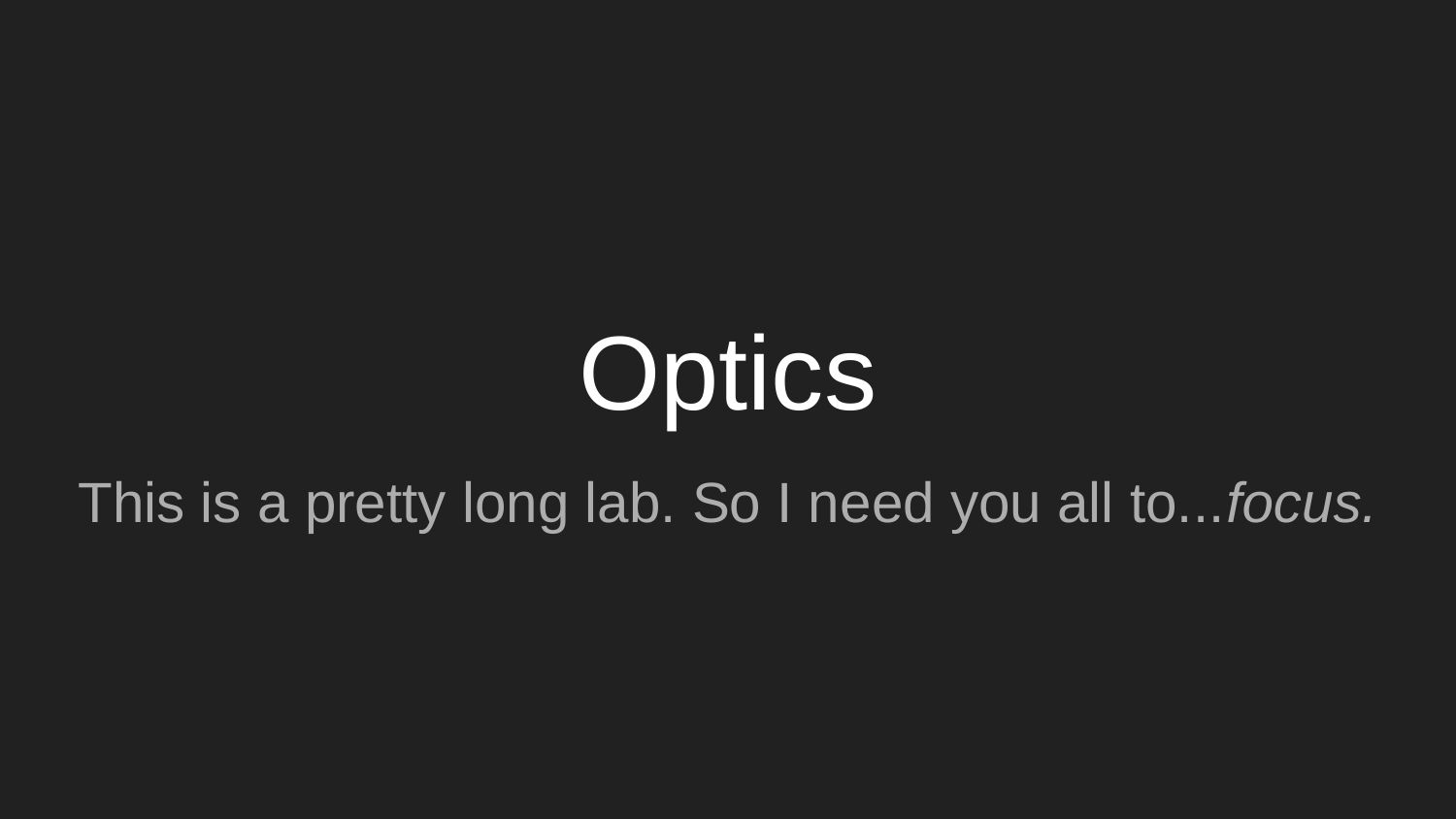

Optics
This is a pretty long lab. So I need you all to...focus.